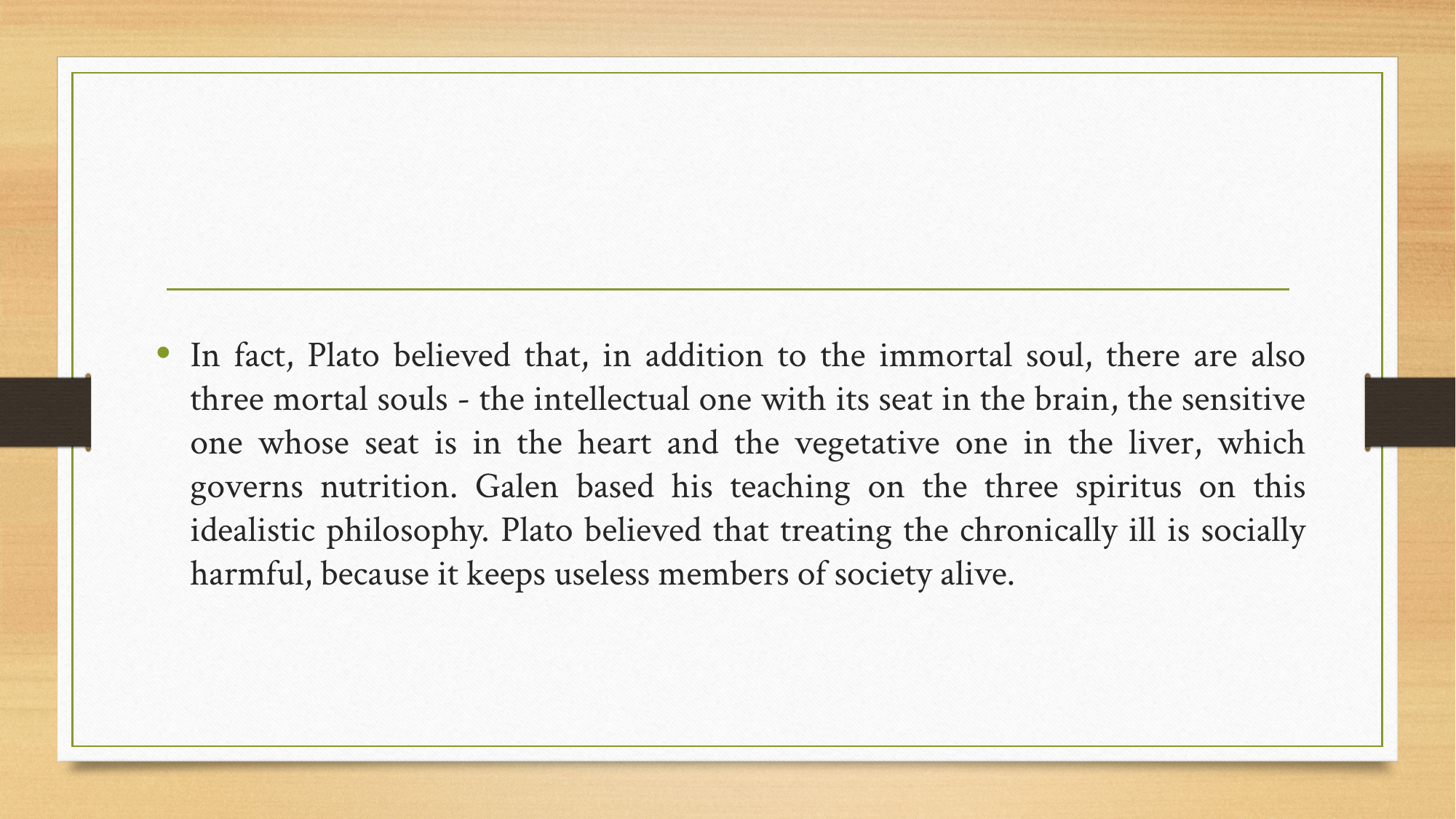

In fact, Plato believed that, in addition to the immortal soul, there are also three mortal souls - the intellectual one with its seat in the brain, the sensitive one whose seat is in the heart and the vegetative one in the liver, which governs nutrition. Galen based his teaching on the three spiritus on this idealistic philosophy. Plato believed that treating the chronically ill is socially harmful, because it keeps useless members of society alive.